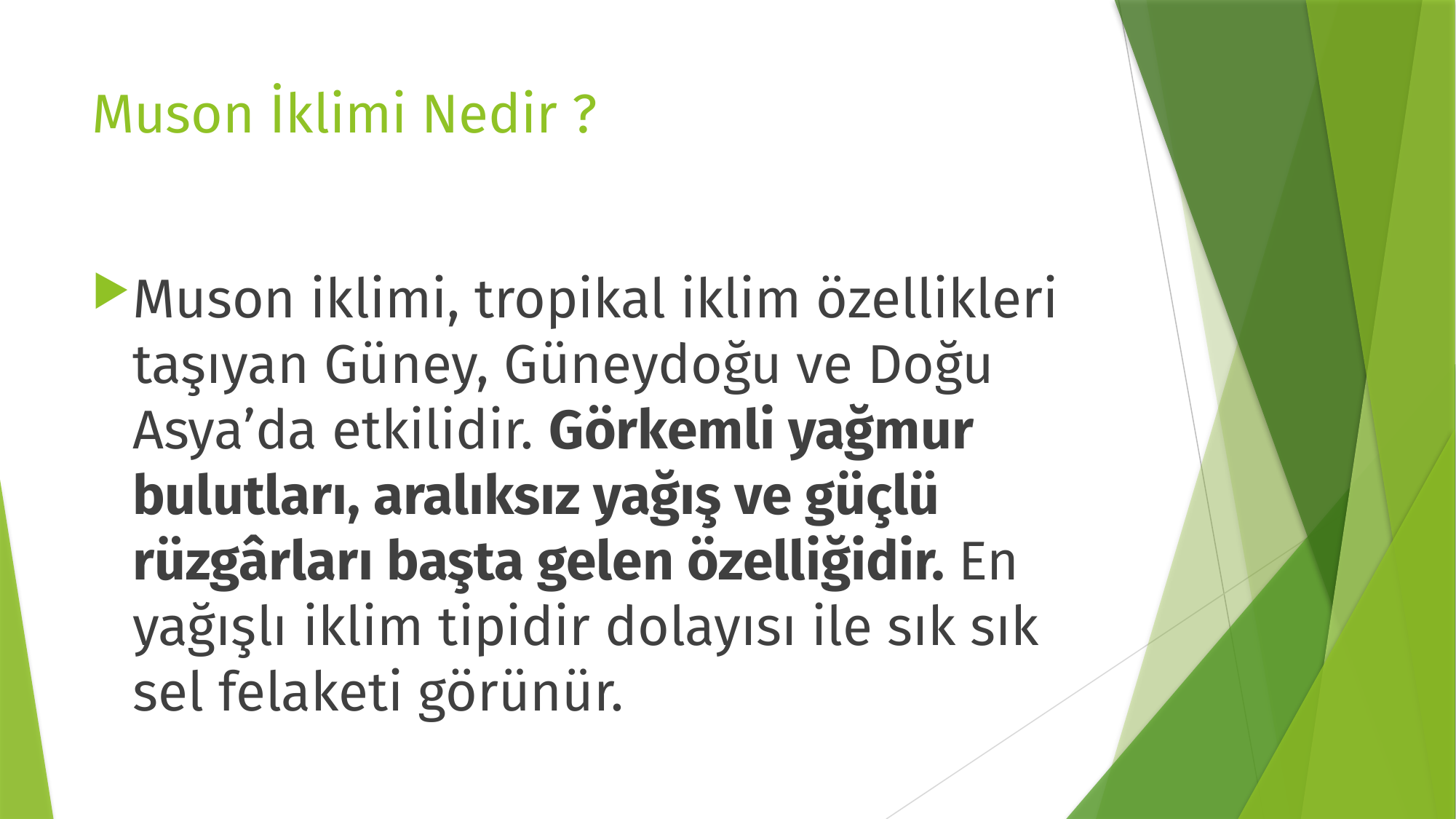

# Muson İklimi Nedir ?
Muson iklimi, tropikal iklim özellikleri taşıyan Güney, Güneydoğu ve Doğu Asya’da etkilidir. Görkemli yağmur bulutları, aralıksız yağış ve güçlü rüzgârları başta gelen özelliğidir. En yağışlı iklim tipidir dolayısı ile sık sık sel felaketi görünür.